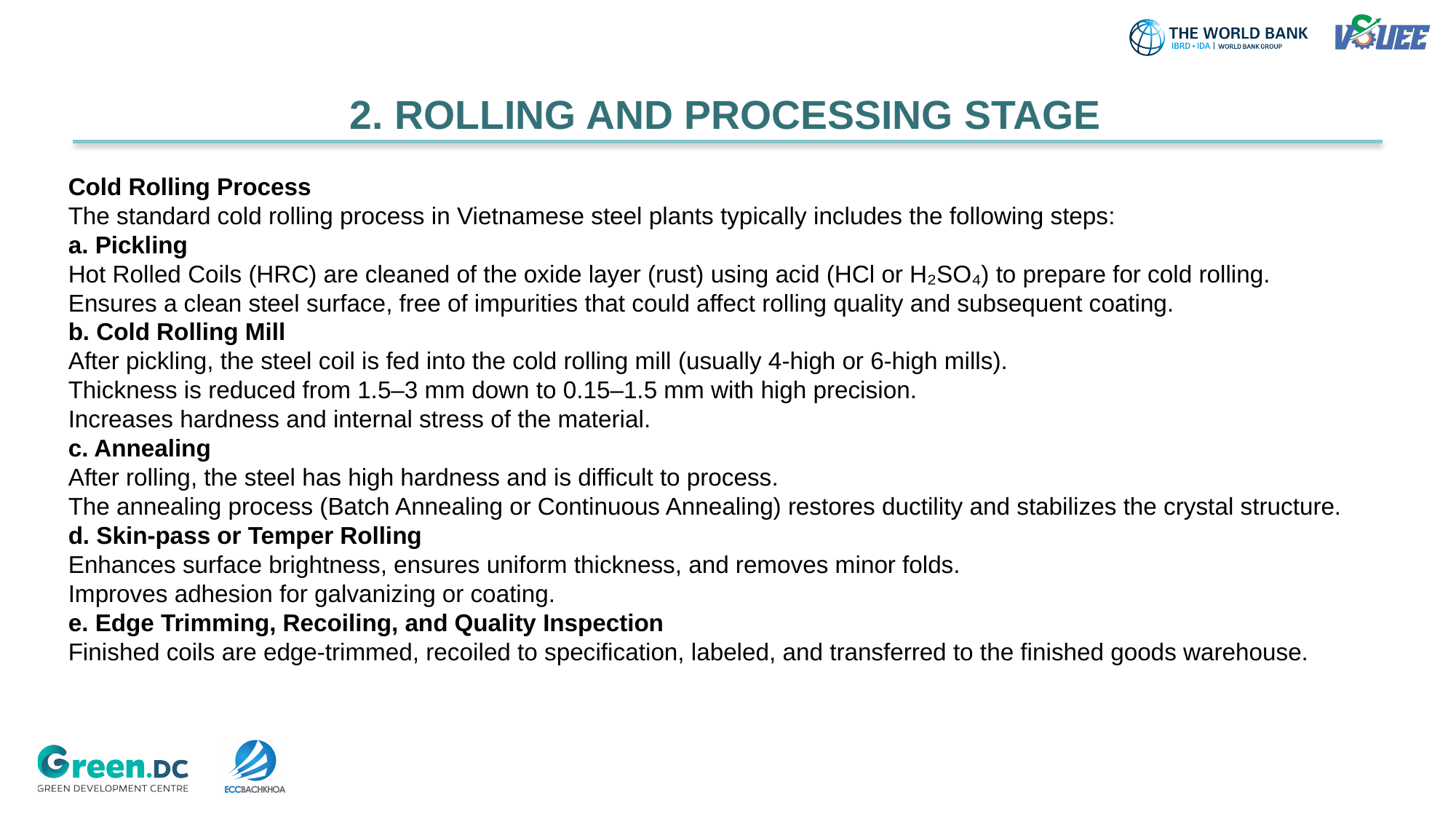

2. ROLLING AND PROCESSING STAGE
Cold Rolling Process
The standard cold rolling process in Vietnamese steel plants typically includes the following steps:
a. Pickling
Hot Rolled Coils (HRC) are cleaned of the oxide layer (rust) using acid (HCl or H₂SO₄) to prepare for cold rolling.
Ensures a clean steel surface, free of impurities that could affect rolling quality and subsequent coating.
b. Cold Rolling Mill
After pickling, the steel coil is fed into the cold rolling mill (usually 4-high or 6-high mills).
Thickness is reduced from 1.5–3 mm down to 0.15–1.5 mm with high precision.
Increases hardness and internal stress of the material.
c. Annealing
After rolling, the steel has high hardness and is difficult to process.
The annealing process (Batch Annealing or Continuous Annealing) restores ductility and stabilizes the crystal structure.
d. Skin-pass or Temper Rolling
Enhances surface brightness, ensures uniform thickness, and removes minor folds.
Improves adhesion for galvanizing or coating.
e. Edge Trimming, Recoiling, and Quality Inspection
Finished coils are edge-trimmed, recoiled to specification, labeled, and transferred to the finished goods warehouse.